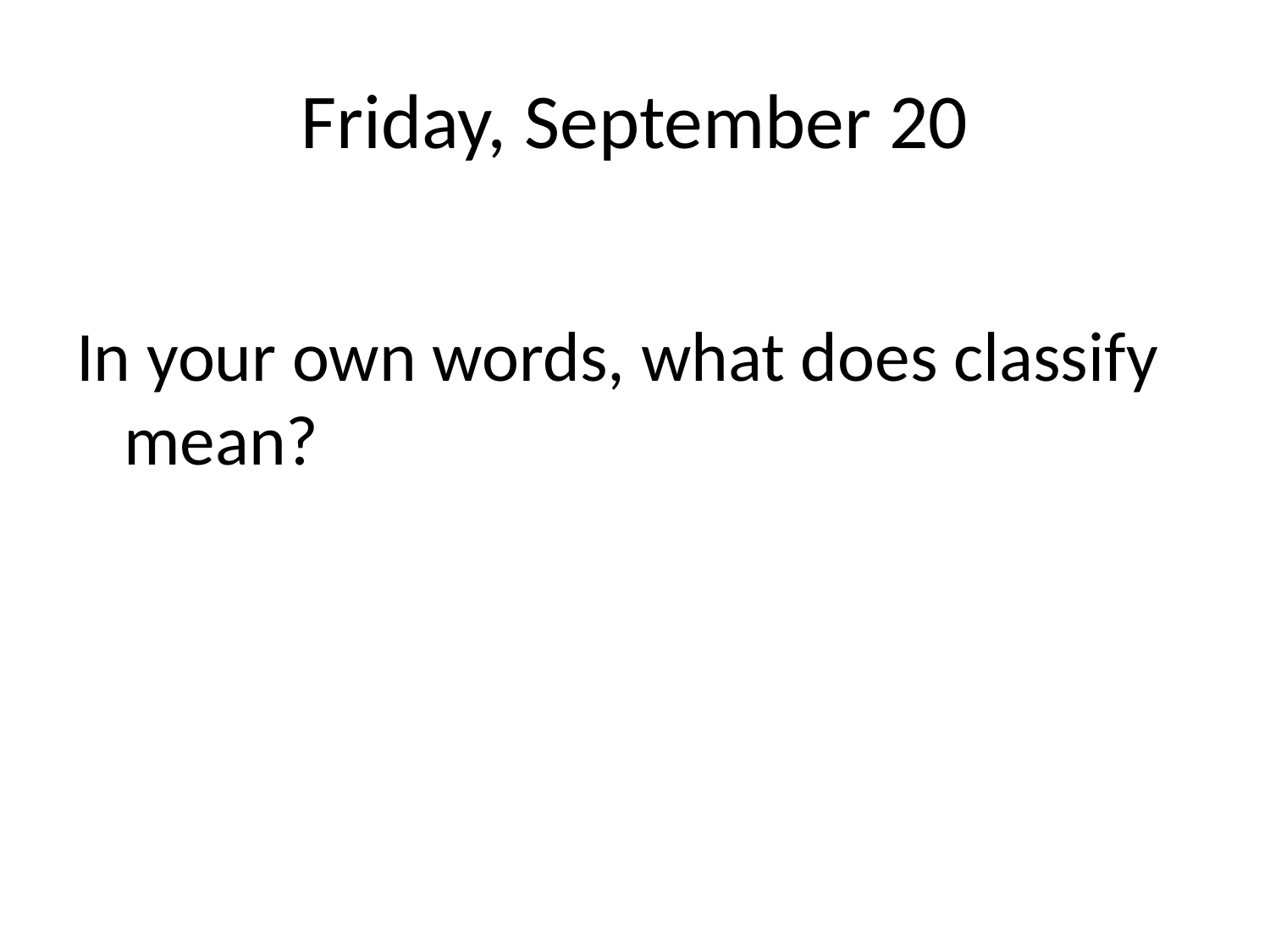

# Friday, September 20

In your own words, what does classify mean?